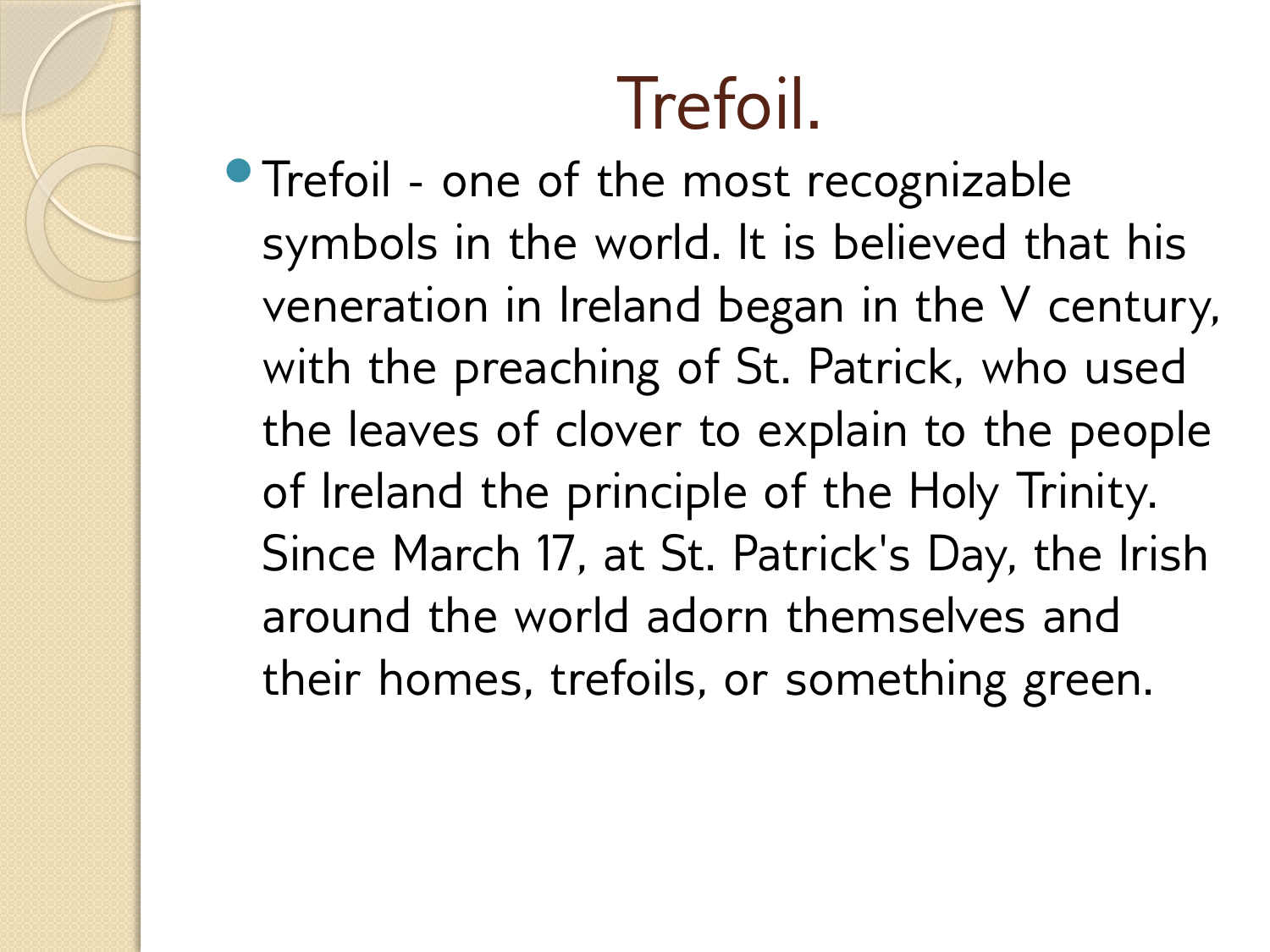

# Trefoil.
Trefoil - one of the most recognizable symbols in the world. It is believed that his veneration in Ireland began in the V century, with the preaching of St. Patrick, who used the leaves of clover to explain to the people of Ireland the principle of the Holy Trinity. Since March 17, at St. Patrick's Day, the Irish around the world adorn themselves and their homes, trefoils, or something green.